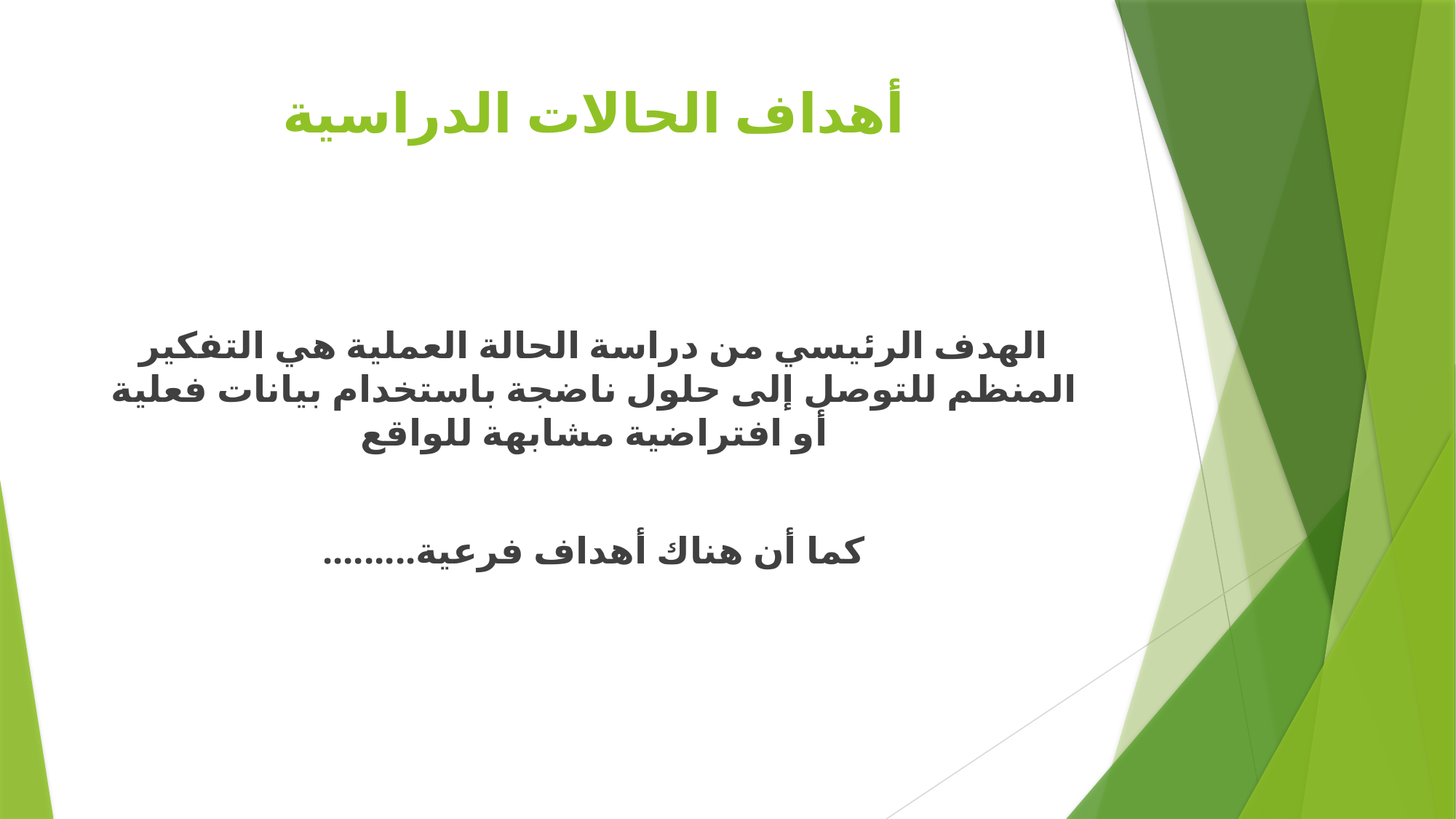

# أهداف الحالات الدراسية

الهدف الرئيسي من دراسة الحالة العملية هي التفكير المنظم للتوصل إلى حلول ناضجة باستخدام بيانات فعلية أو افتراضية مشابهة للواقع

كما أن هناك أهداف فرعية.........